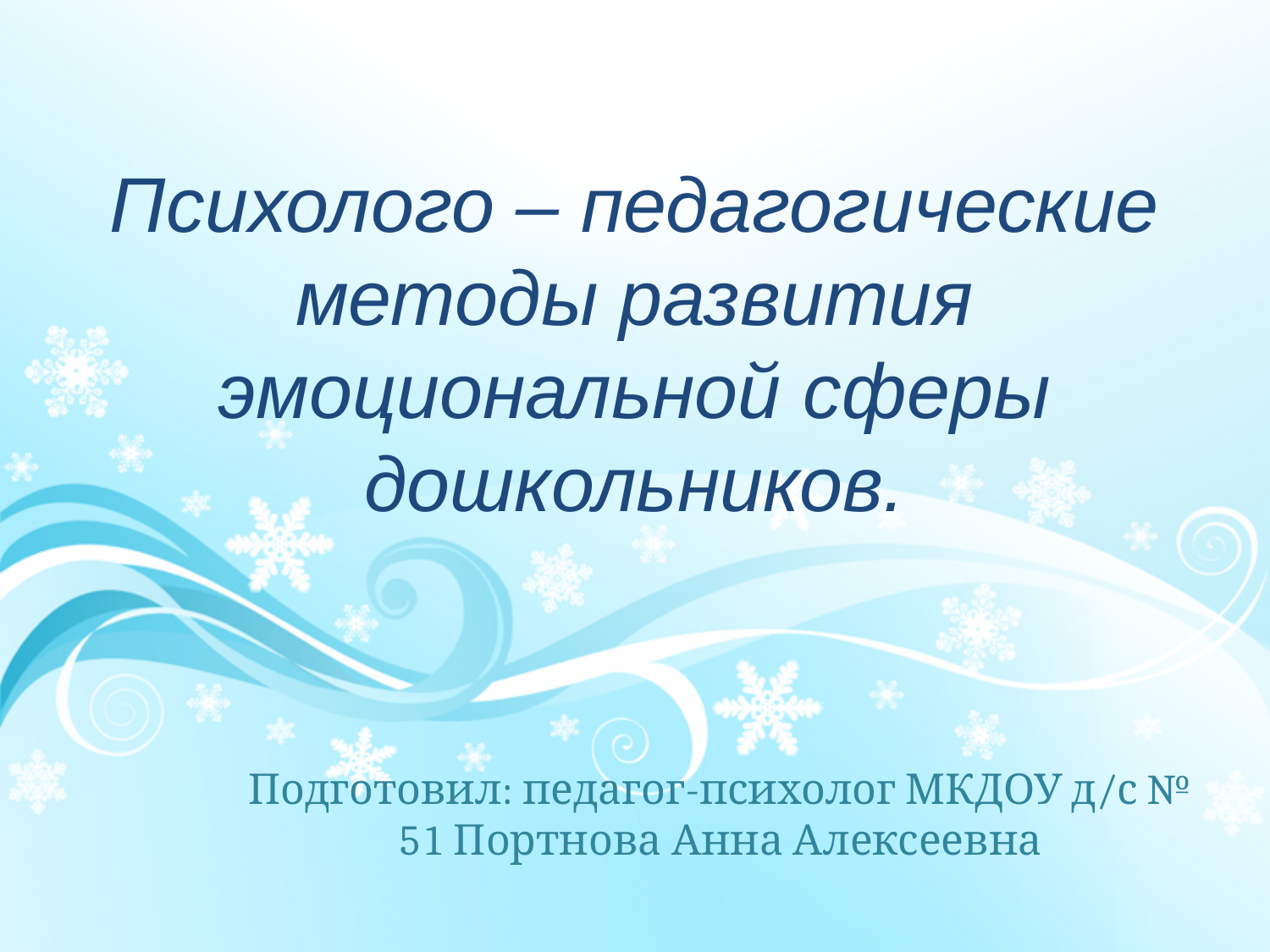

# Психолого – педагогические методы развития эмоциональной сферы дошкольников.
Подготовил: педагог-психолог МКДОУ д/с № 51 Портнова Анна Алексеевна